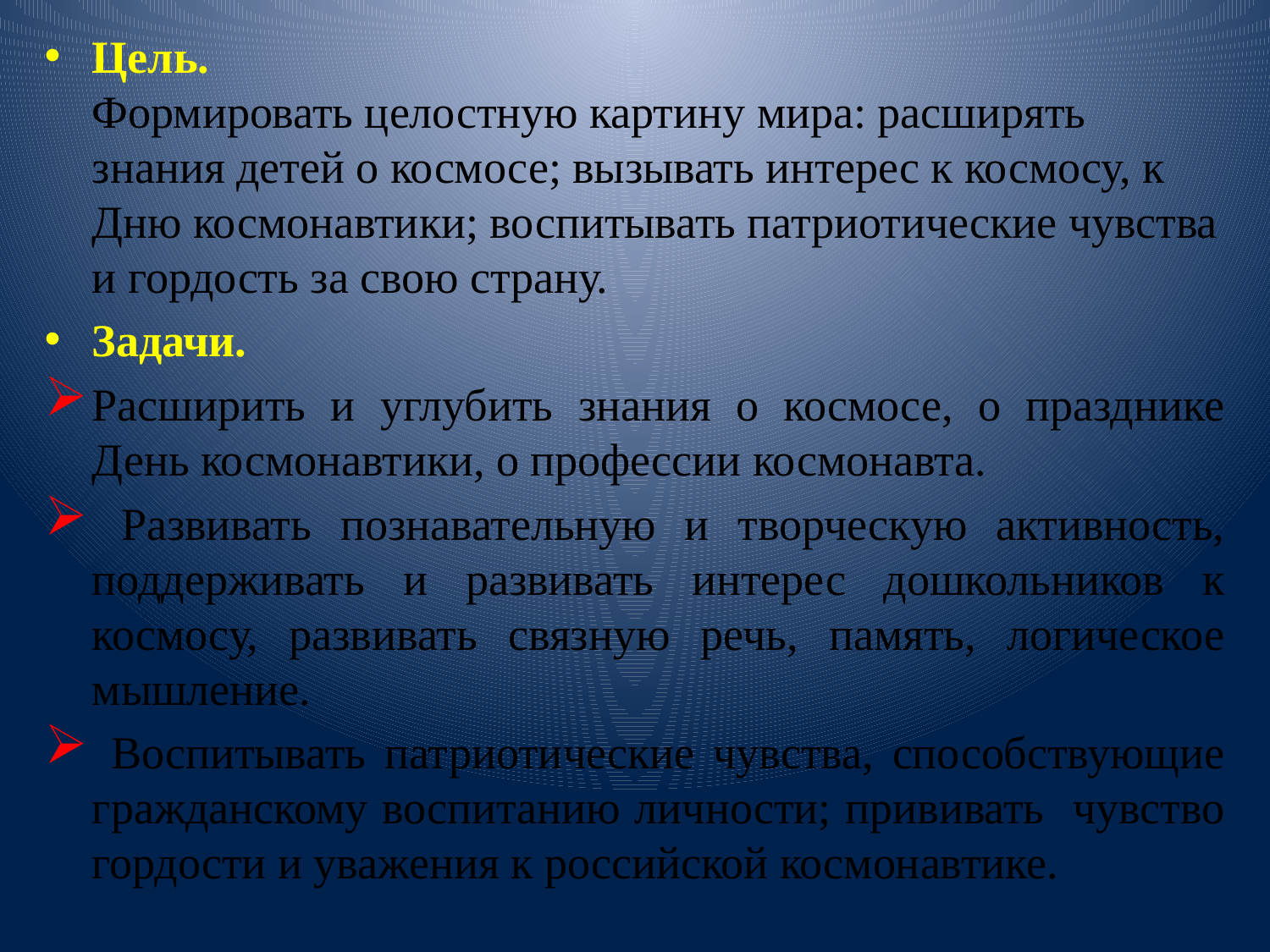

Цель.
Формировать целостную картину мира: расширять знания детей о космосе; вызывать интерес к космосу, к Дню космонавтики; воспитывать патриотические чувства и гордость за свою страну.
Задачи.
Расширить и углубить знания о космосе, о празднике День космонавтики, о профессии космонавта.
 Развивать познавательную и творческую активность, поддерживать и развивать интерес дошкольников к космосу, развивать связную речь, память, логическое мышление.
 Воспитывать патриотические чувства, способствующие гражданскому воспитанию личности; прививать  чувство гордости и уважения к российской космонавтике.
#